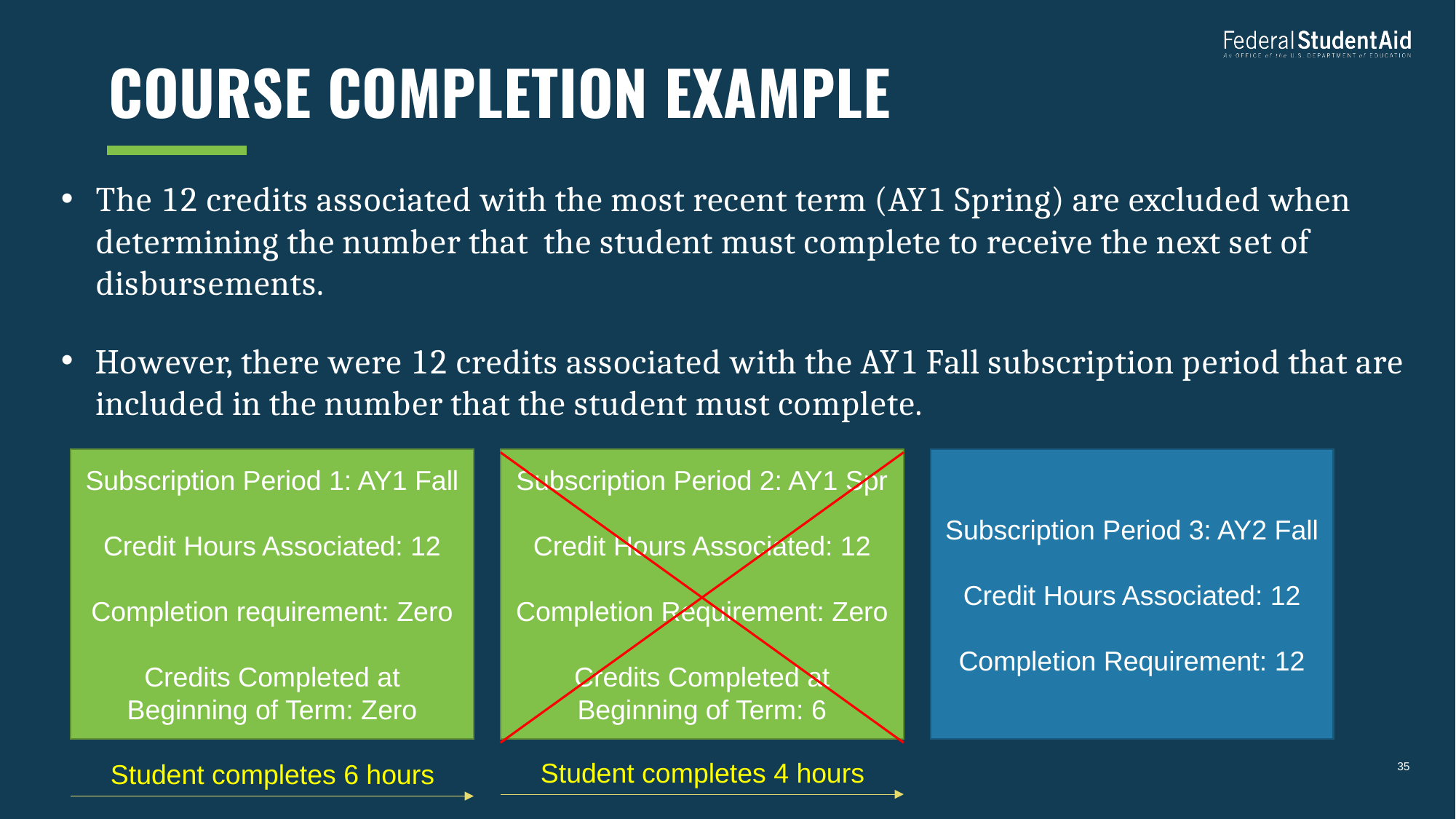

# Course completion example
The 12 credits associated with the most recent term (AY1 Spring) are excluded when determining the number that  the student must complete to receive the next set of disbursements.

However, there were 12 credits associated with the AY1 Fall subscription period that are included in the number that the student must complete.
Subscription Period 1: AY1 Fall

Credit Hours Associated: 12

Completion requirement: Zero

Credits Completed at Beginning of Term: Zero
Subscription Period 2: AY1 Spr

Credit Hours Associated: 12

Completion Requirement: Zero

Credits Completed at Beginning of Term: 6
Subscription Period 3: AY2 Fall

Credit Hours Associated: 12

Completion Requirement: 12
Student completes 4 hours
Student completes 6 hours
35